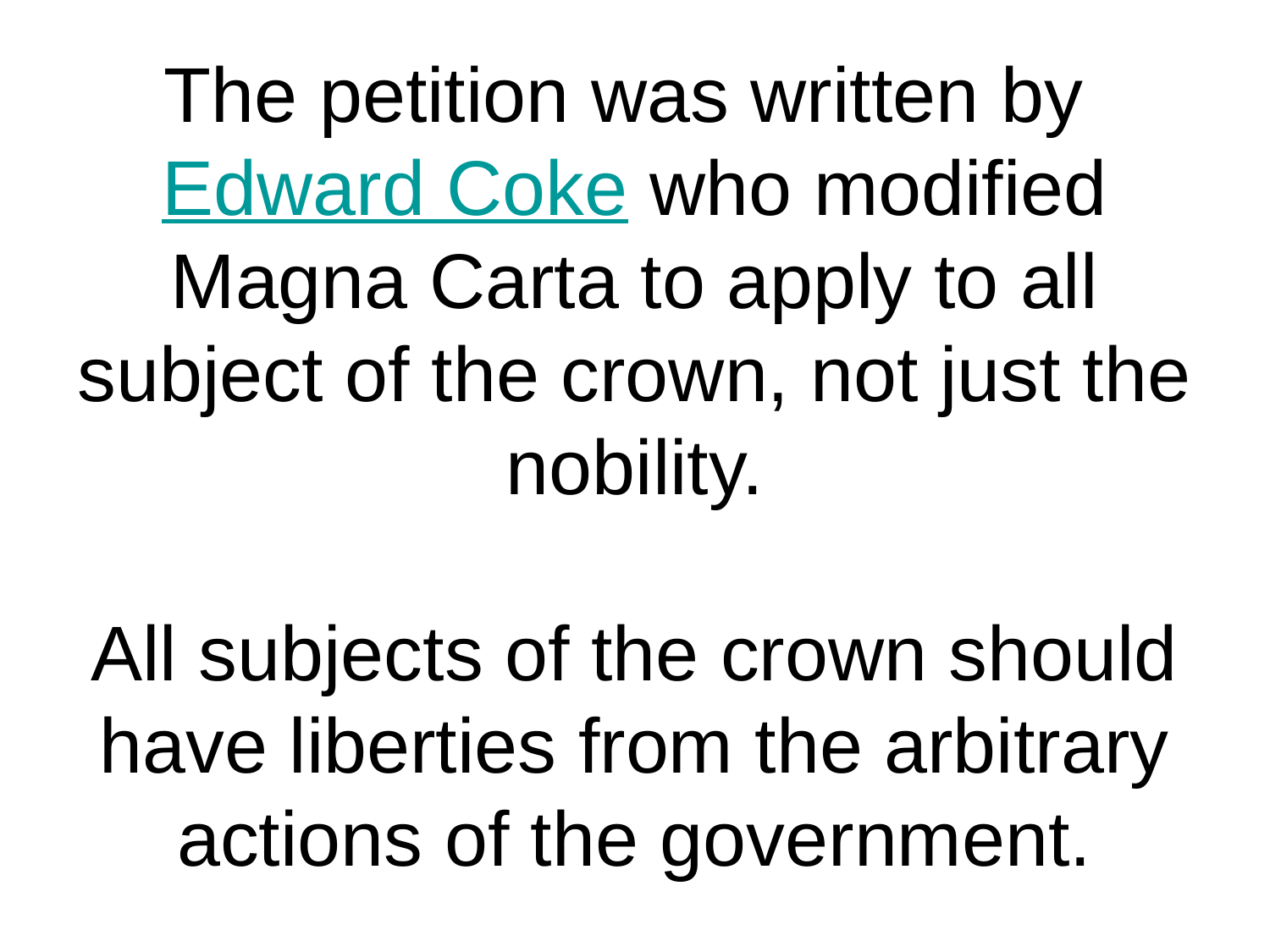

# The petition was written by Edward Coke who modified Magna Carta to apply to all subject of the crown, not just the nobility. All subjects of the crown should have liberties from the arbitrary actions of the government.